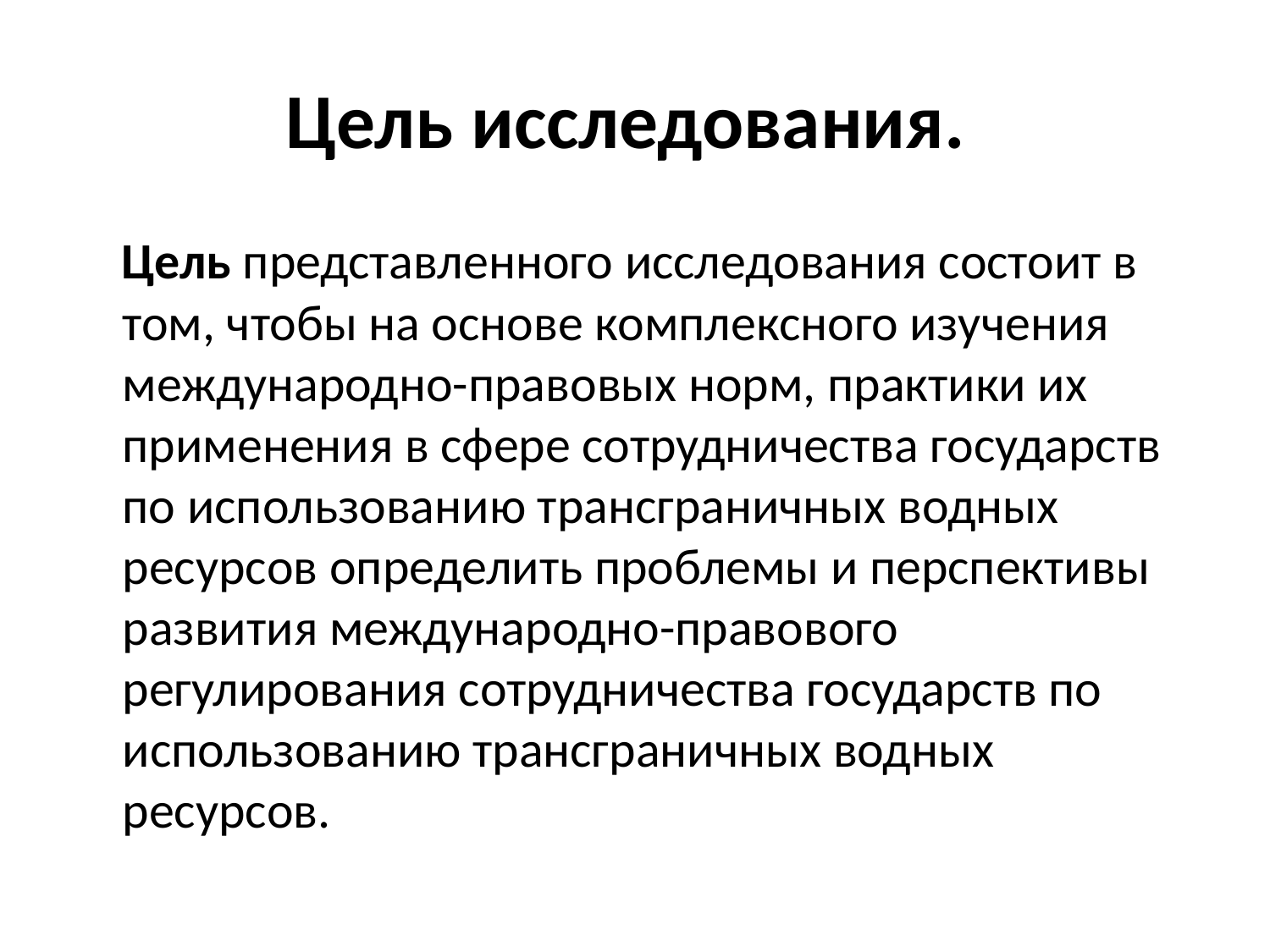

# Цель исследования.
    Цель представленного исследования состоит в том, чтобы на основе комплексного изучения международно-правовых норм, практики их применения в сфере сотрудничества государств по использованию трансграничных водных ресурсов определить проблемы и перспективы развития международно-правового регулирования сотрудничества государств по использованию трансграничных водных ресурсов.